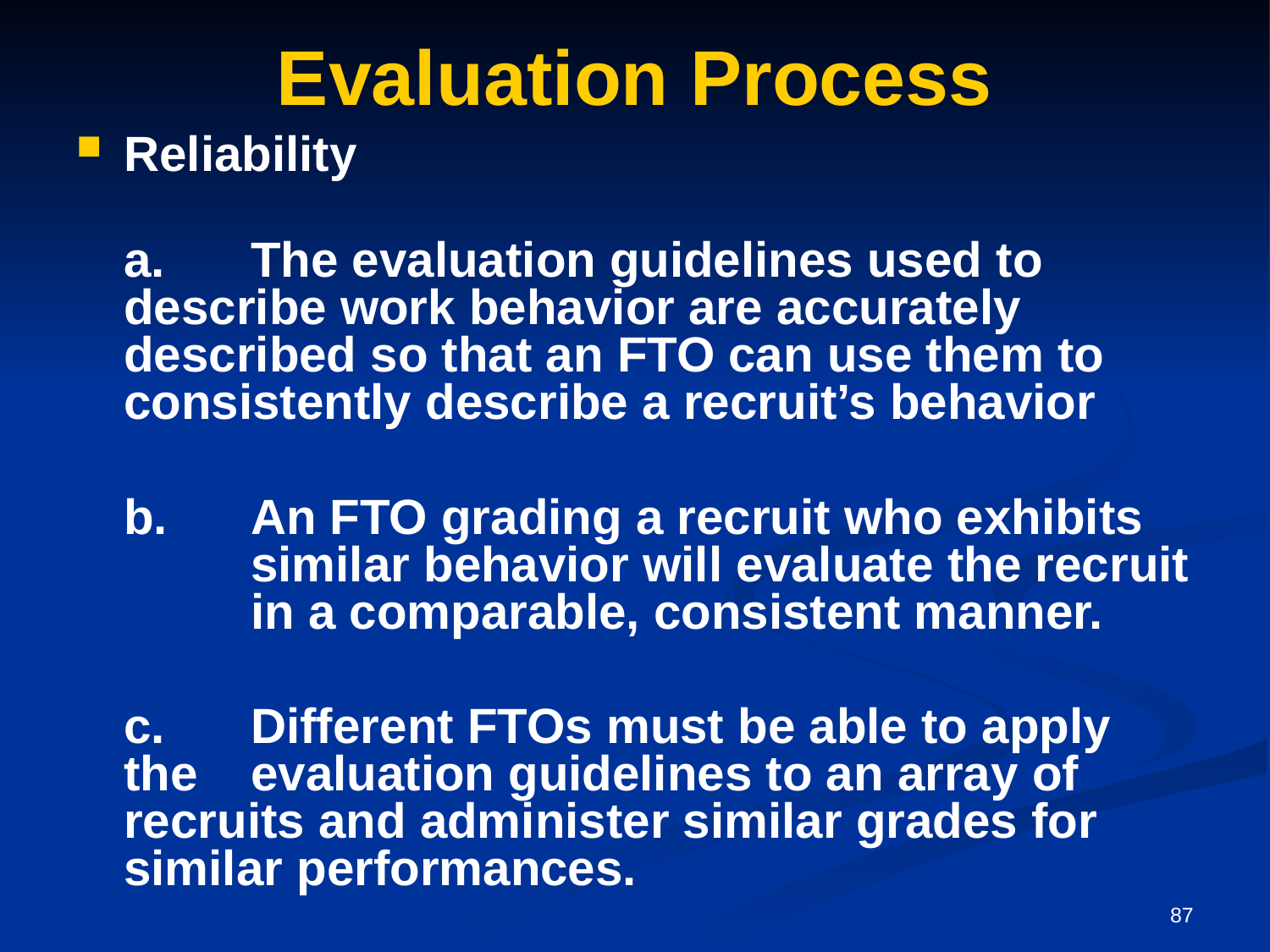

# Evaluation Process
Reliability

	a.	The evaluation guidelines used to 	describe work behavior are accurately 	described so that an FTO can use them to 	consistently describe a recruit’s behavior

	b.	An FTO grading a recruit who exhibits 	similar behavior will evaluate the recruit 	in a comparable, consistent manner.

	c.	Different FTOs must be able to apply the 	evaluation guidelines to an array of 	recruits and administer similar grades for 	similar performances.

87